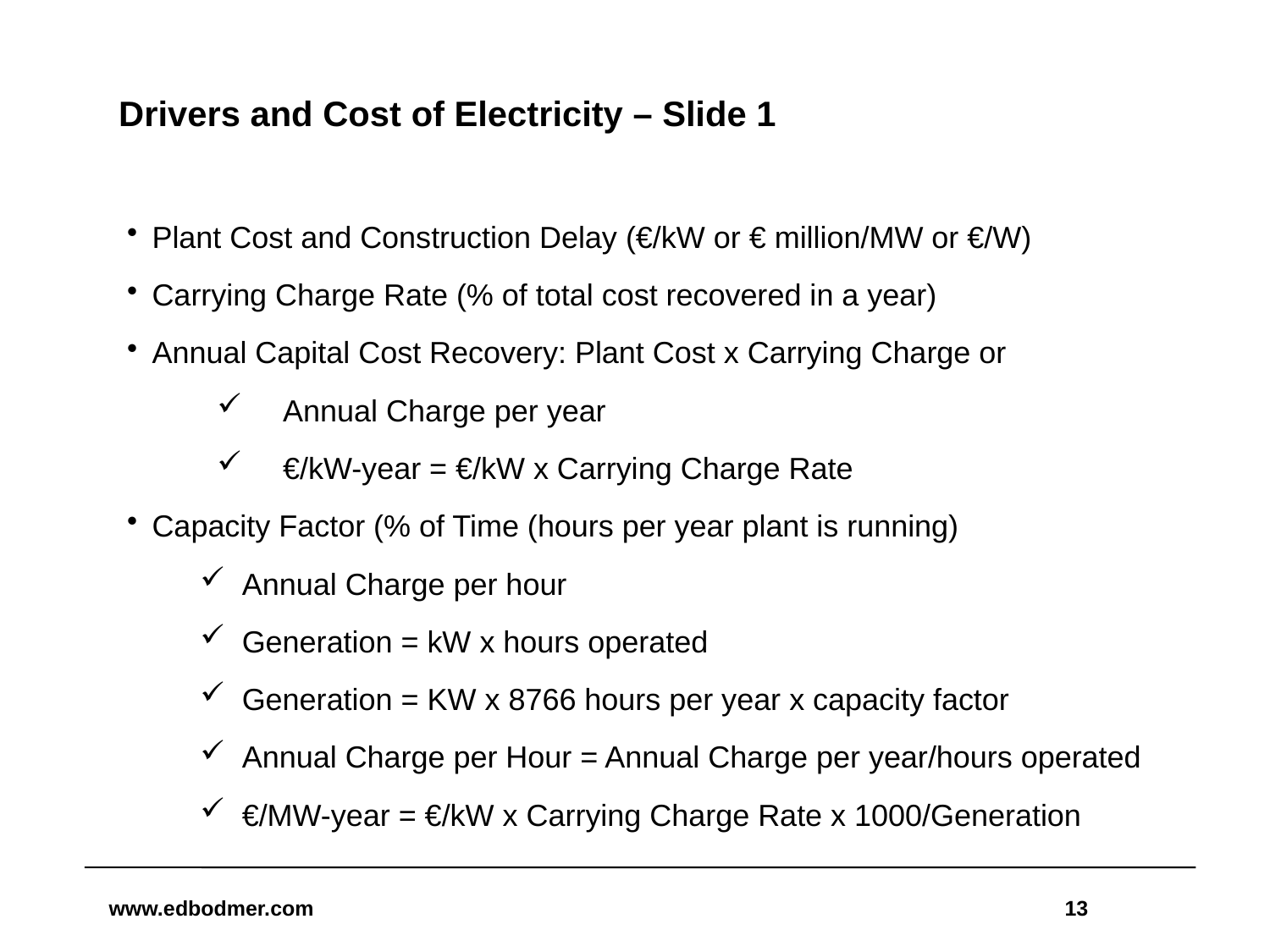

# Drivers and Cost of Electricity – Slide 1
Plant Cost and Construction Delay (€/kW or € million/MW or €/W)
Carrying Charge Rate (% of total cost recovered in a year)
Annual Capital Cost Recovery: Plant Cost x Carrying Charge or
Annual Charge per year
€/kW-year = €/kW x Carrying Charge Rate
Capacity Factor (% of Time (hours per year plant is running)
Annual Charge per hour
Generation = kW x hours operated
Generation = KW x 8766 hours per year x capacity factor
Annual Charge per Hour = Annual Charge per year/hours operated
€/MW-year = €/kW x Carrying Charge Rate x 1000/Generation